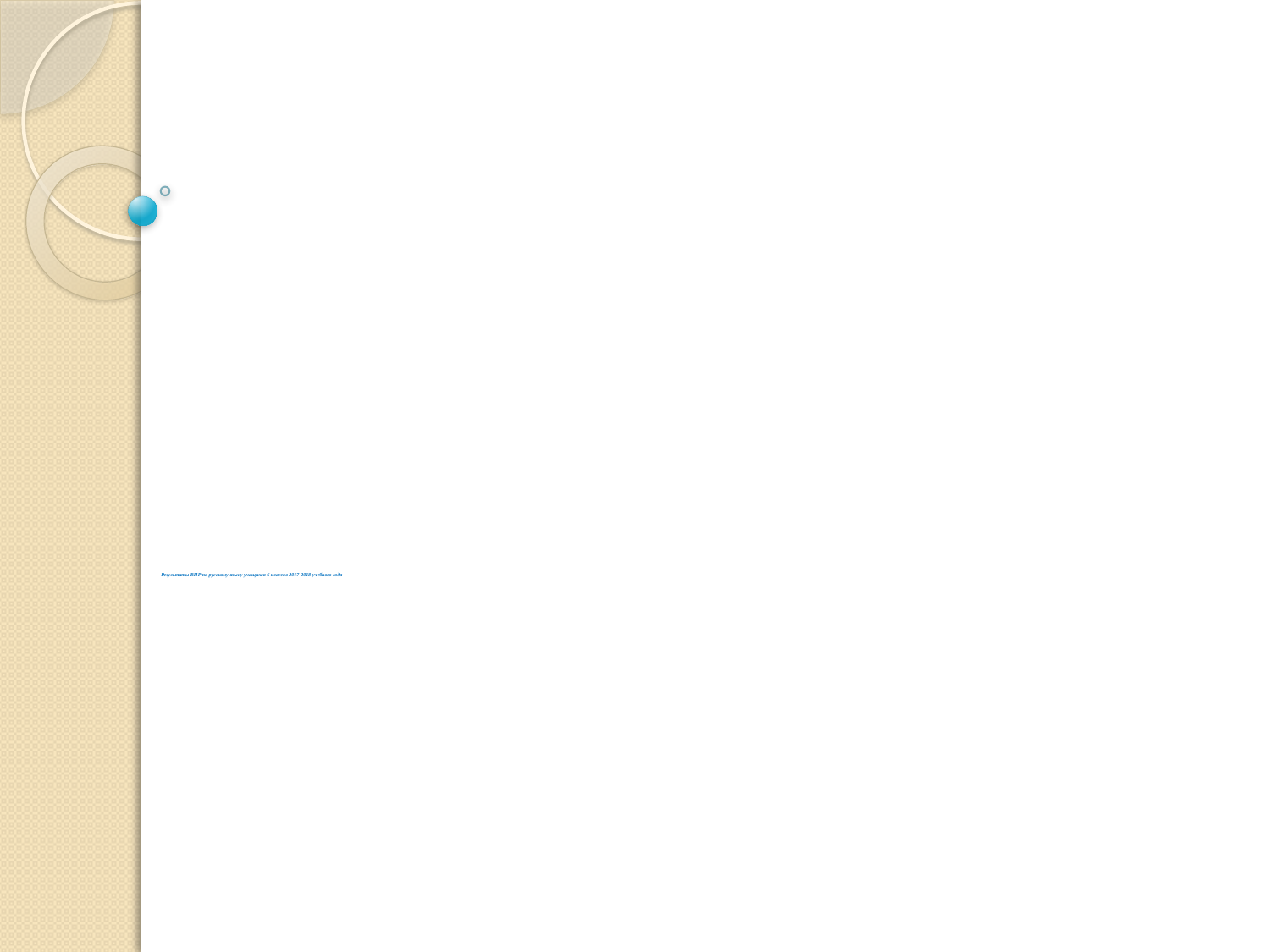

# Результаты ВПР по русскому языку учащихся 6 классов 2017-2018 учебного года